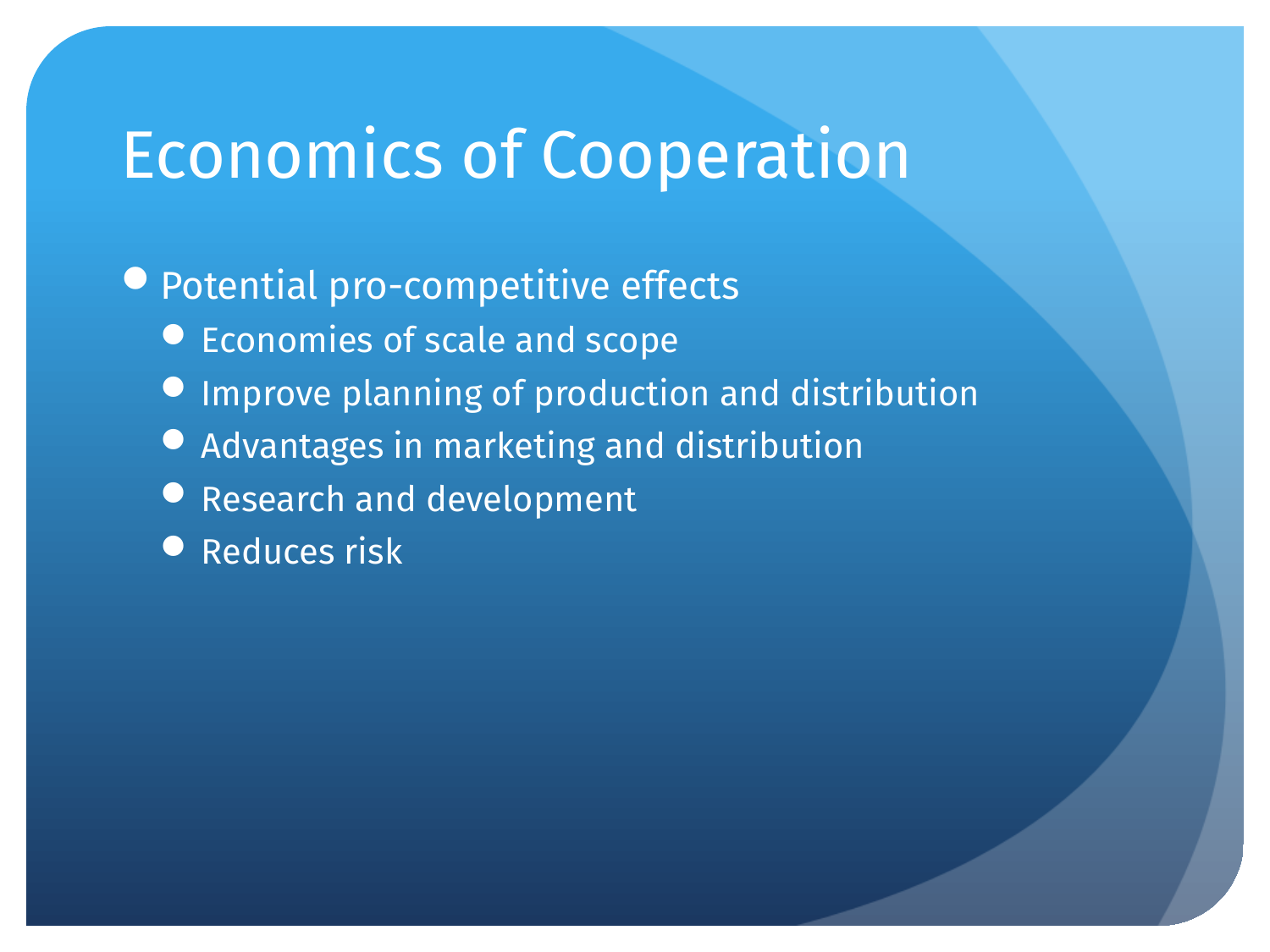

# Economics of Cooperation
Potential pro-competitive effects
Economies of scale and scope
Improve planning of production and distribution
Advantages in marketing and distribution
Research and development
Reduces risk